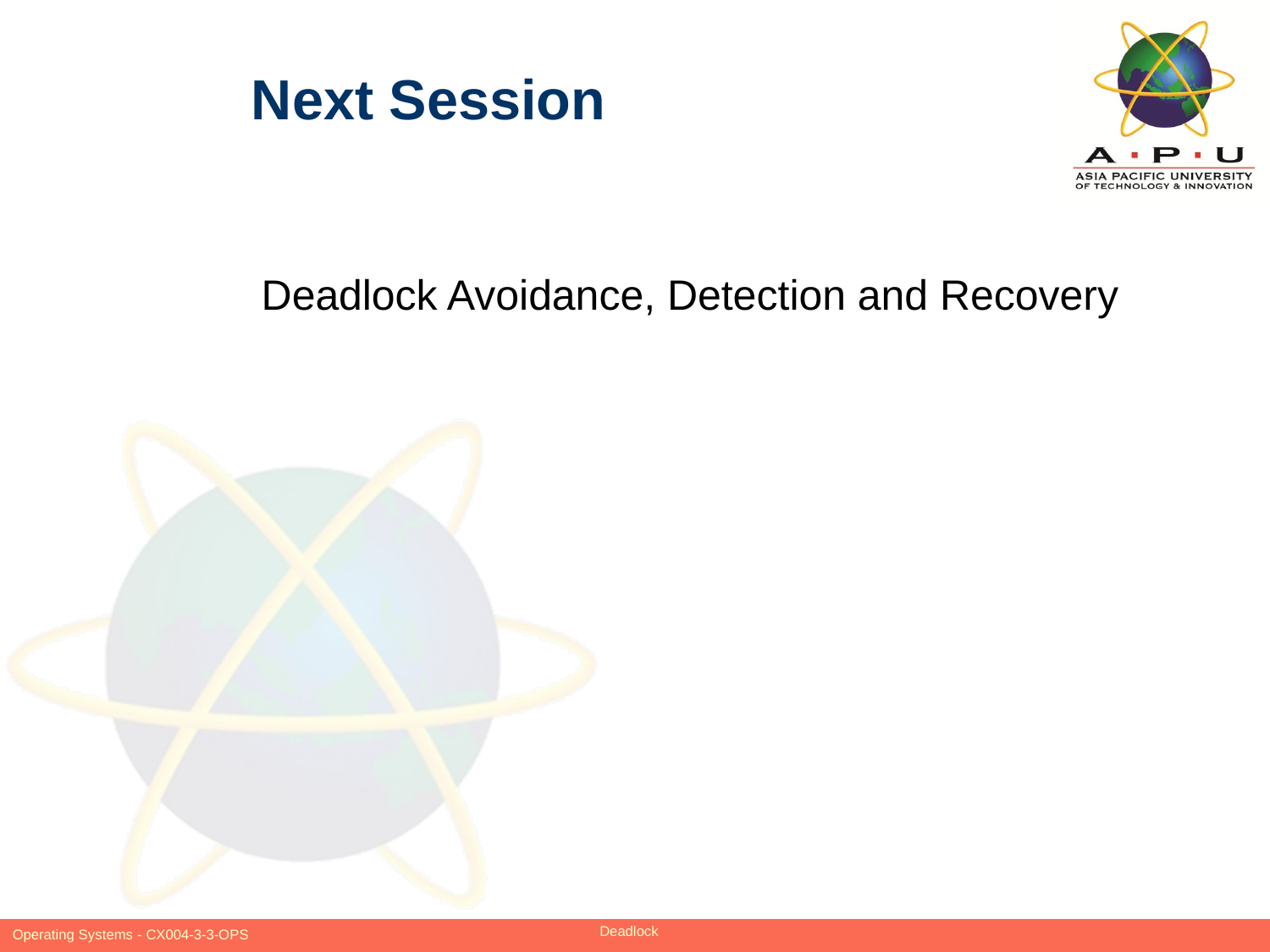

Next Session
Deadlock Avoidance, Detection and Recovery
Slide 18 of 18